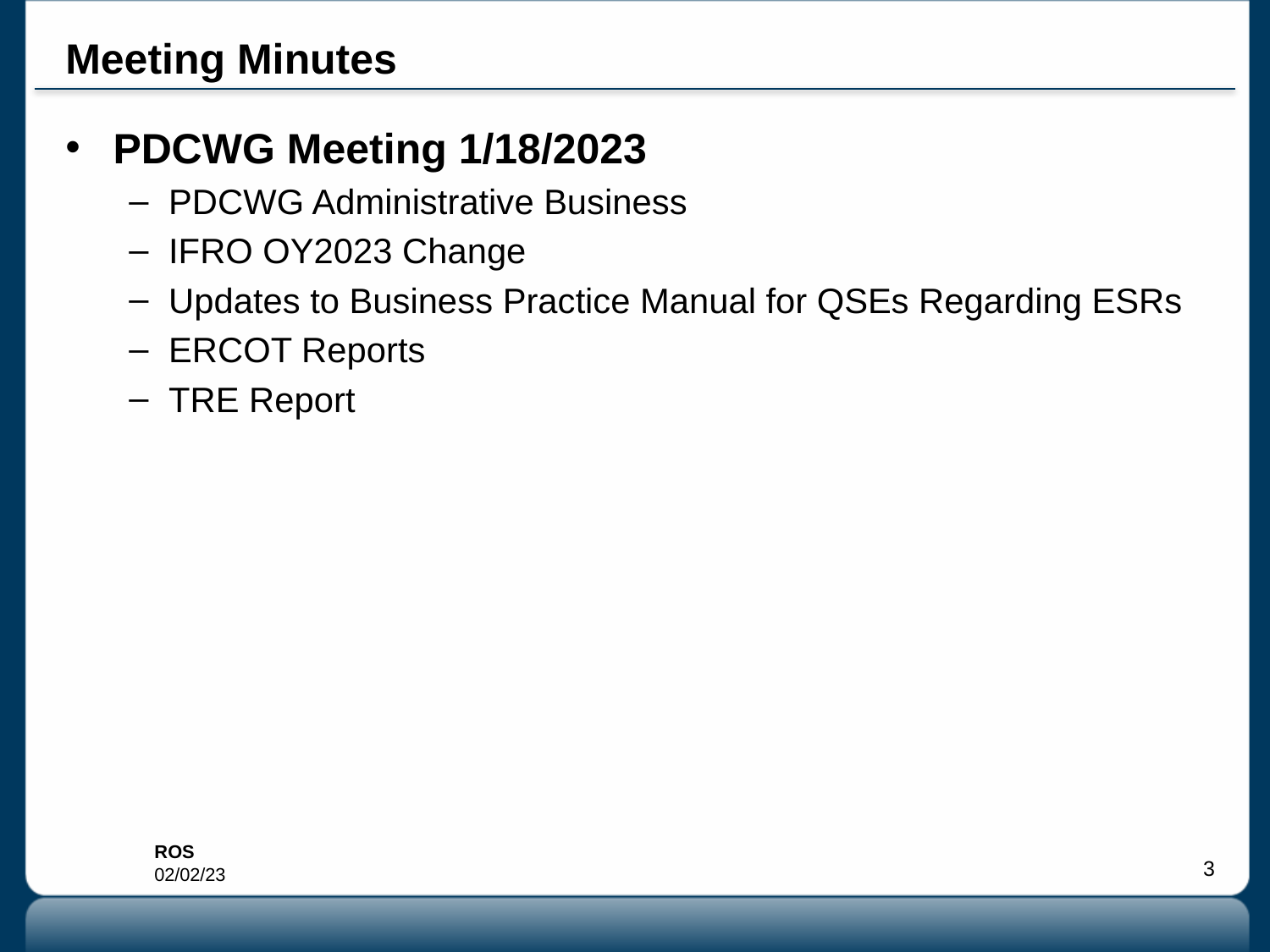

# Meeting Minutes
PDCWG Meeting 1/18/2023
PDCWG Administrative Business
IFRO OY2023 Change
Updates to Business Practice Manual for QSEs Regarding ESRs
ERCOT Reports
TRE Report